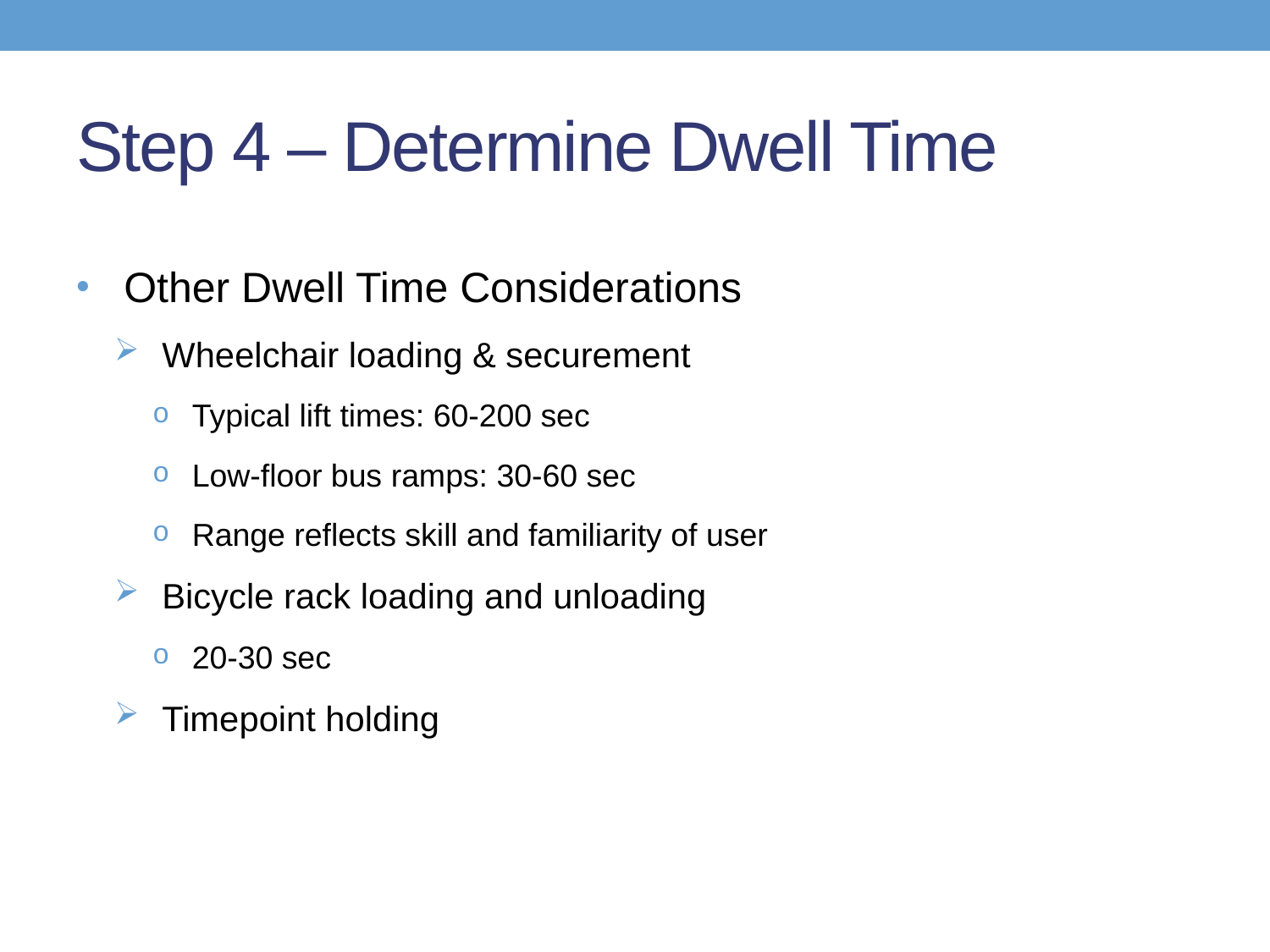

# Step 4 – Determine Dwell Time
Other Dwell Time Considerations
Wheelchair loading & securement
Typical lift times: 60-200 sec
Low-floor bus ramps: 30-60 sec
Range reflects skill and familiarity of user
Bicycle rack loading and unloading
20-30 sec
Timepoint holding